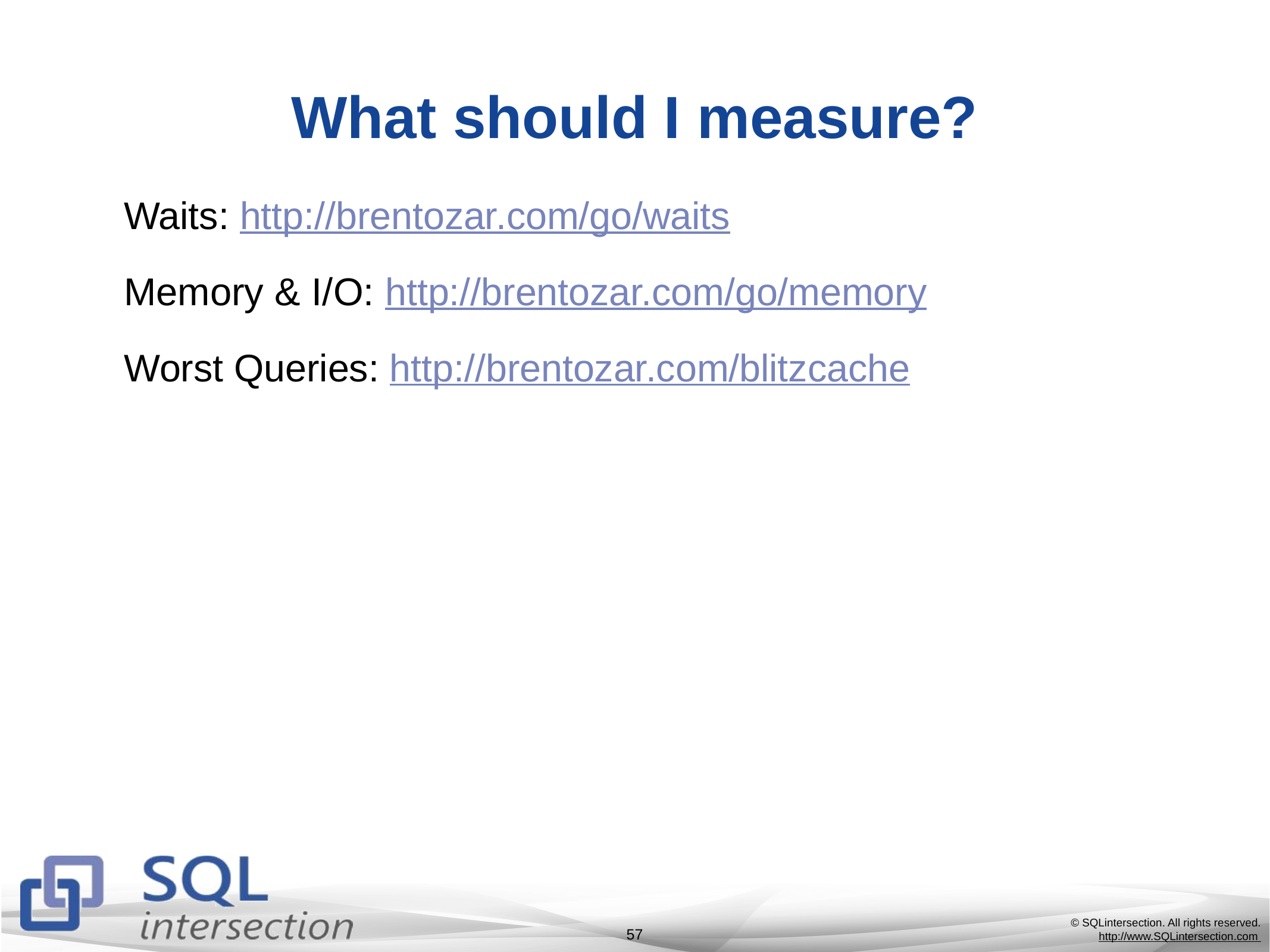

# What should I measure?
Waits: http://brentozar.com/go/waits
Memory & I/O: http://brentozar.com/go/memory
Worst Queries: http://brentozar.com/blitzcache